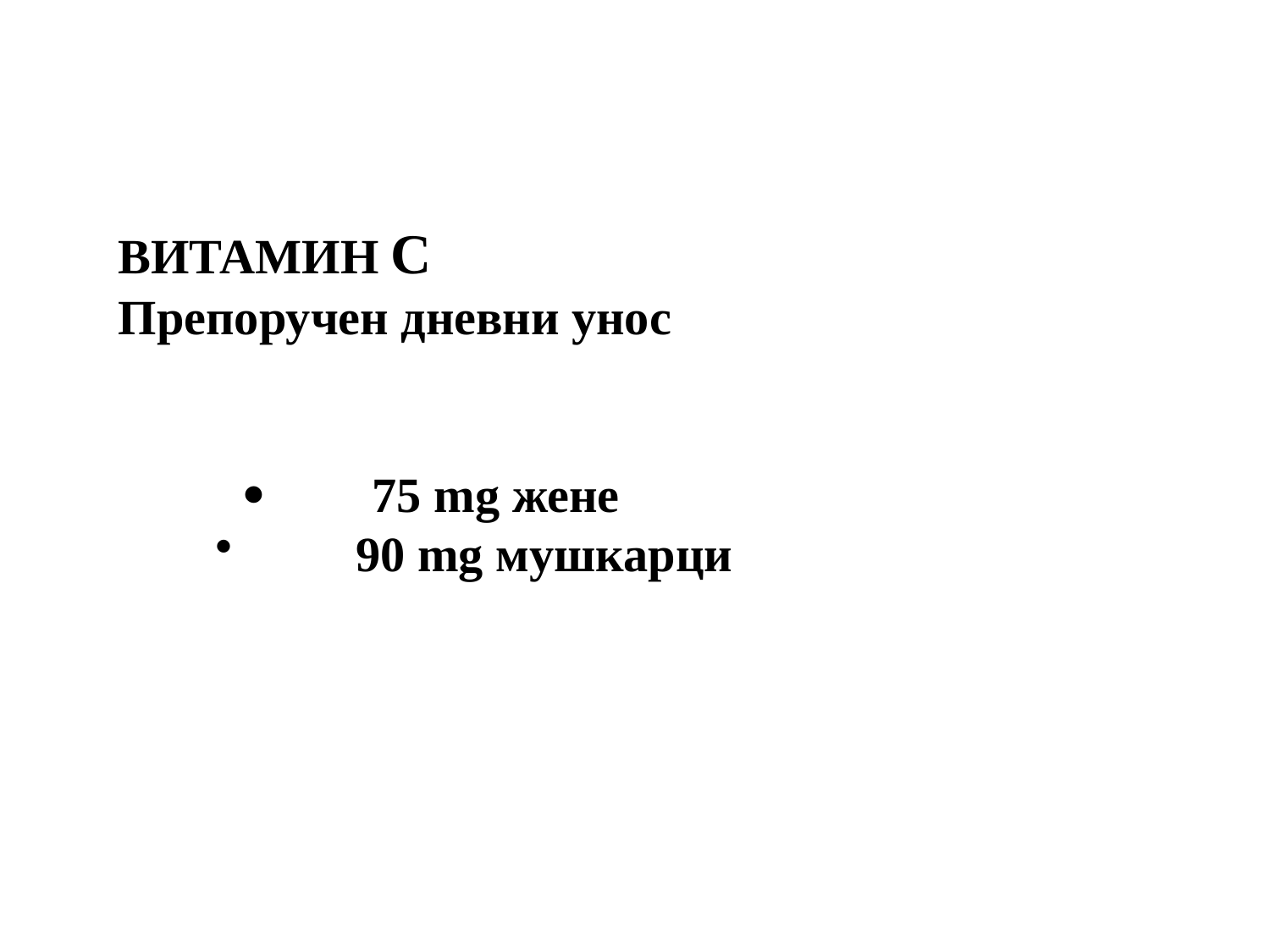

ВИТАМИН C
Препоручен дневни унос

•	75 mg жене
         90 mg мушкарци